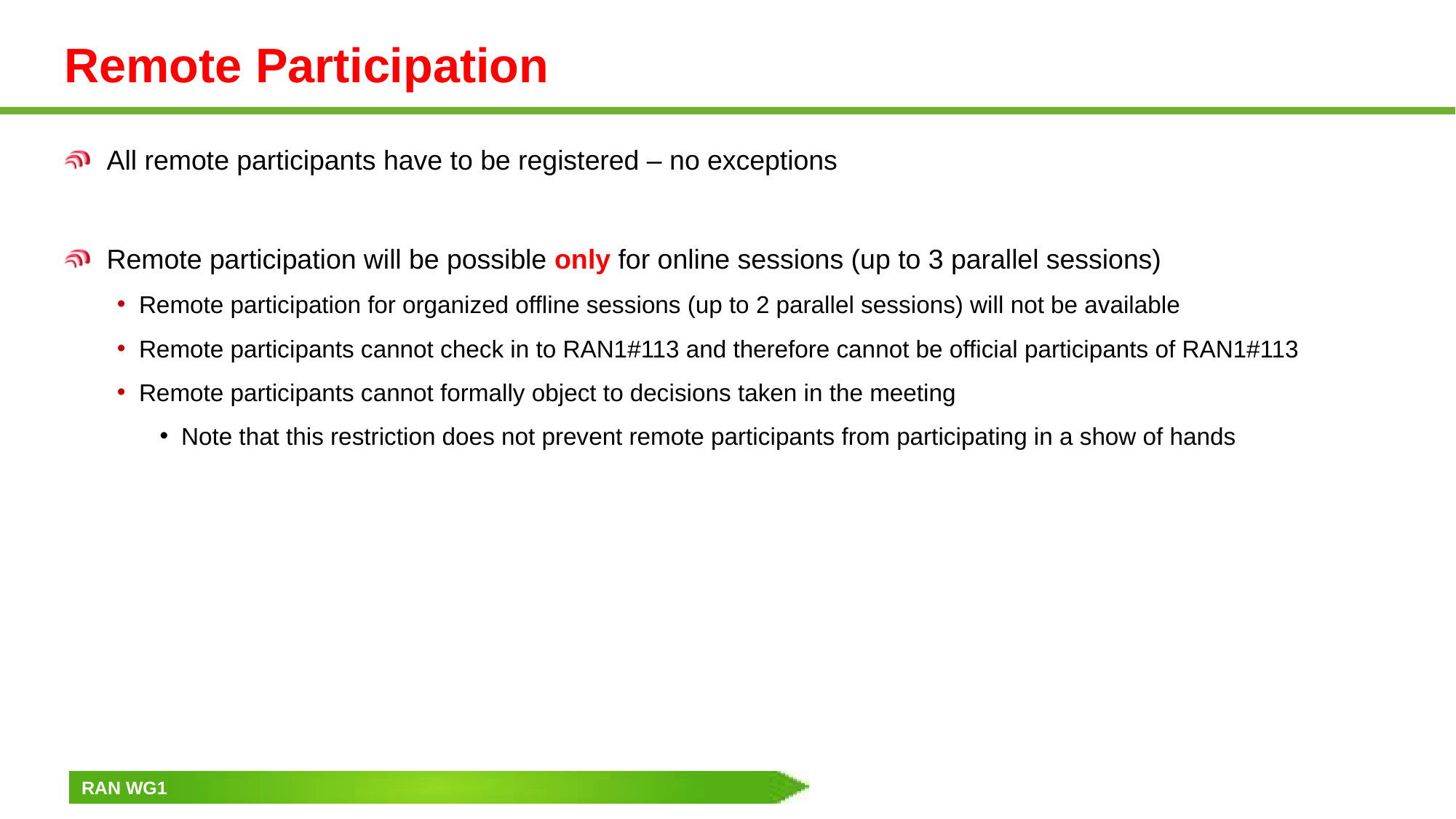

# Remote Participation
All remote participants have to be registered – no exceptions

Remote participation will be possible only for online sessions (up to 3 parallel sessions)
Remote participation for organized offline sessions (up to 2 parallel sessions) will not be available
Remote participants cannot check in to RAN1#113 and therefore cannot be official participants of RAN1#113
Remote participants cannot formally object to decisions taken in the meeting
Note that this restriction does not prevent remote participants from participating in a show of hands